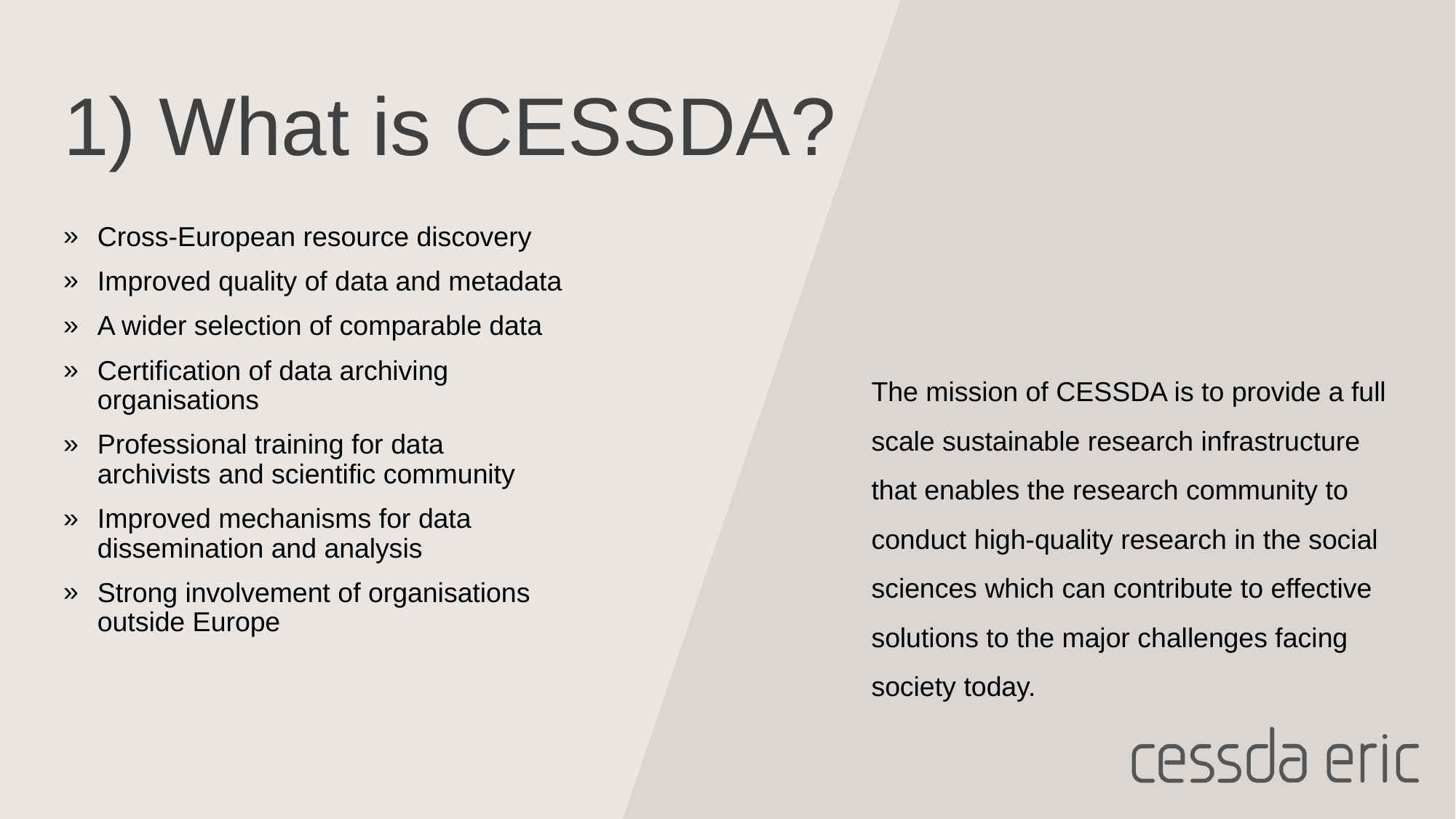

# 1) What is CESSDA?
Cross-European resource discovery
Improved quality of data and metadata
A wider selection of comparable data
Certification of data archiving organisations
Professional training for data archivists and scientific community
Improved mechanisms for data dissemination and analysis
Strong involvement of organisations outside Europe
The mission of CESSDA is to provide a full scale sustainable research infrastructure that enables the research community to conduct high-quality research in the social sciences which can contribute to effective solutions to the major challenges facing society today.